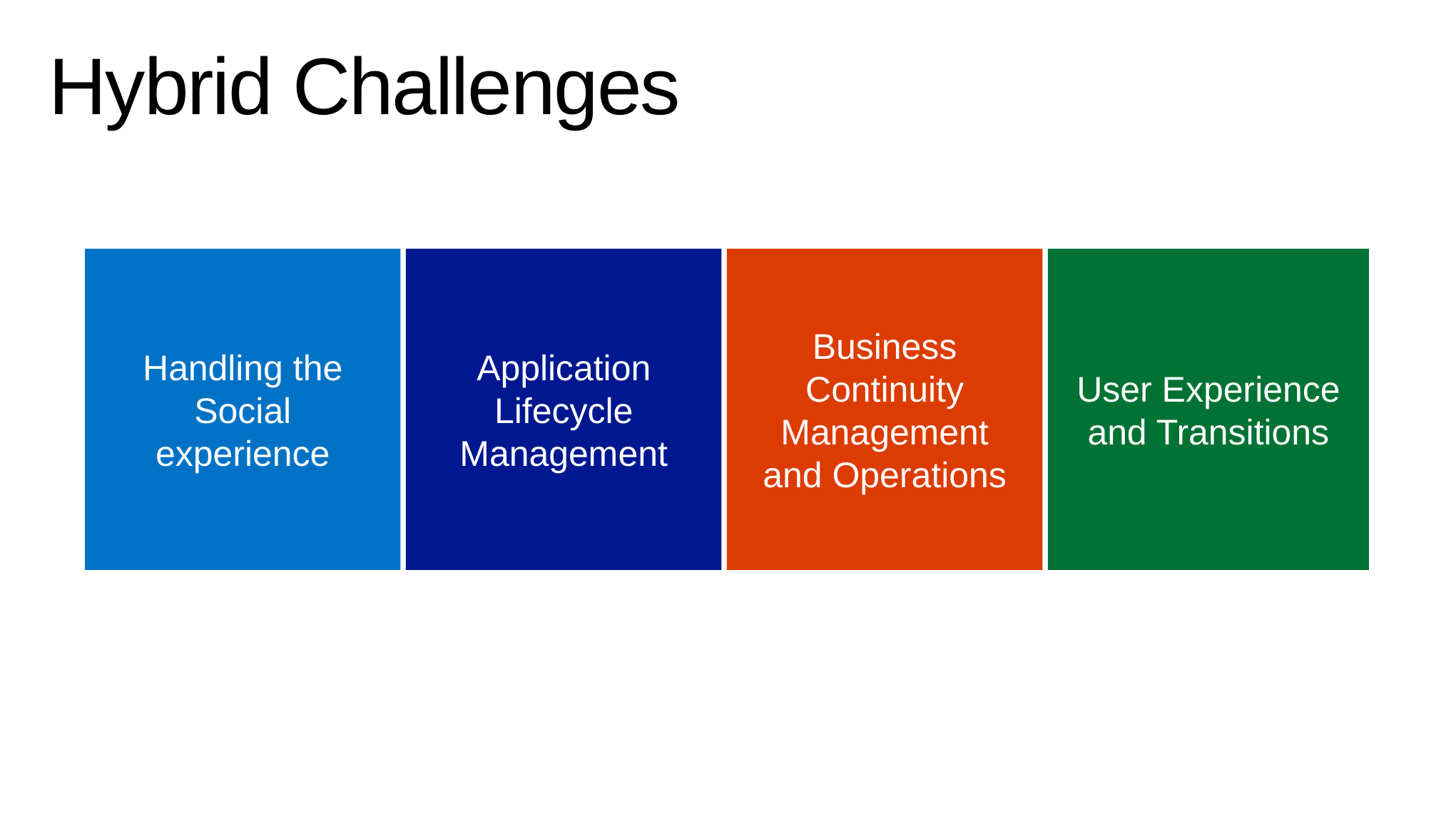

# Hybrid Challenges
Handling the Social experience
Application Lifecycle Management
Business Continuity Management and Operations
User Experience and Transitions